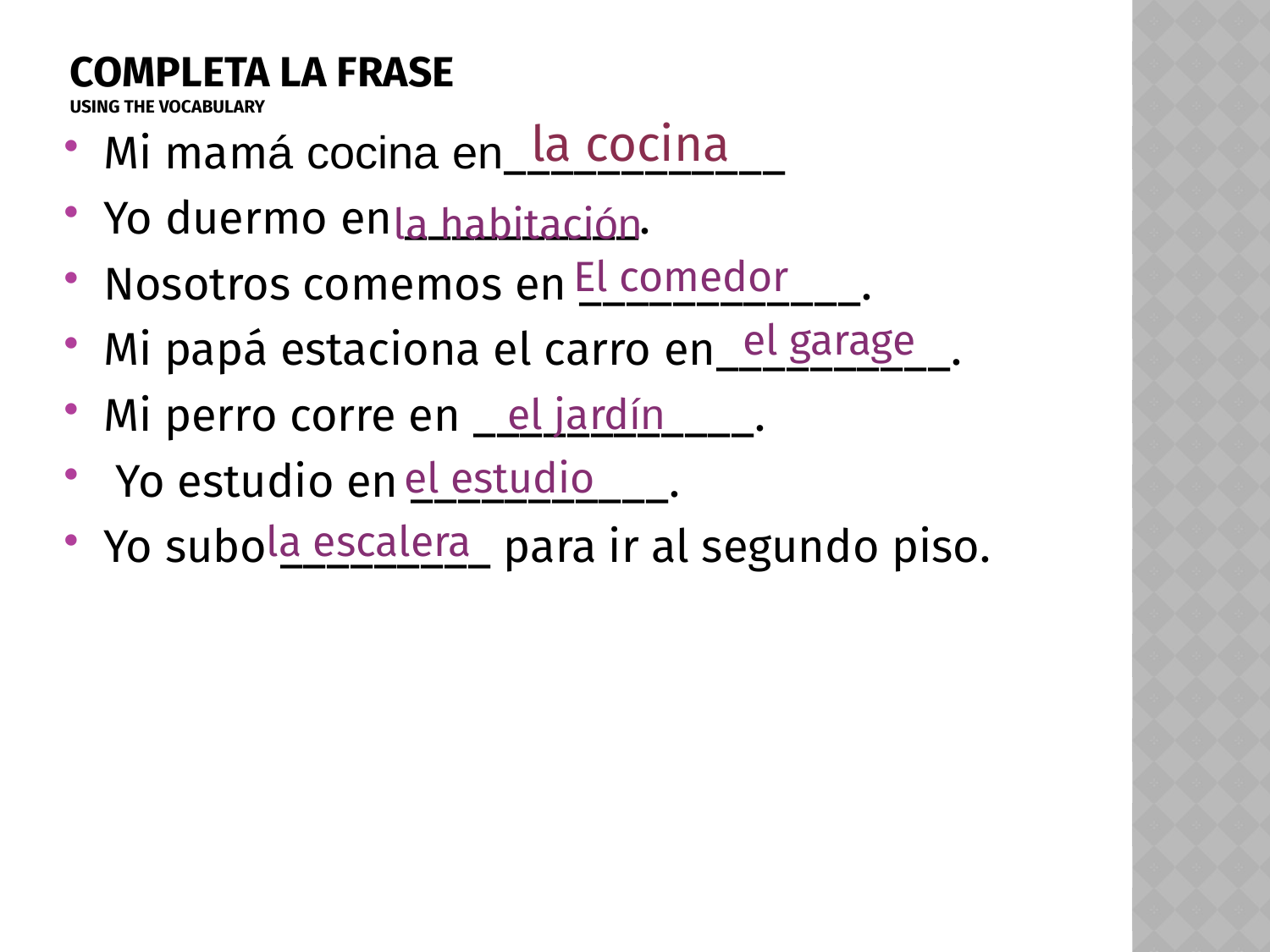

# Completa la frase using the vocabulary
la cocina
Mi mamá cocina en____________
Yo duermo en __________.
Nosotros comemos en ____________.
Mi papá estaciona el carro en__________.
Mi perro corre en ____________.
 Yo estudio en ___________.
Yo subo _________ para ir al segundo piso.

la habitación
El comedor
el garage
 el jardín
el estudio
la escalera